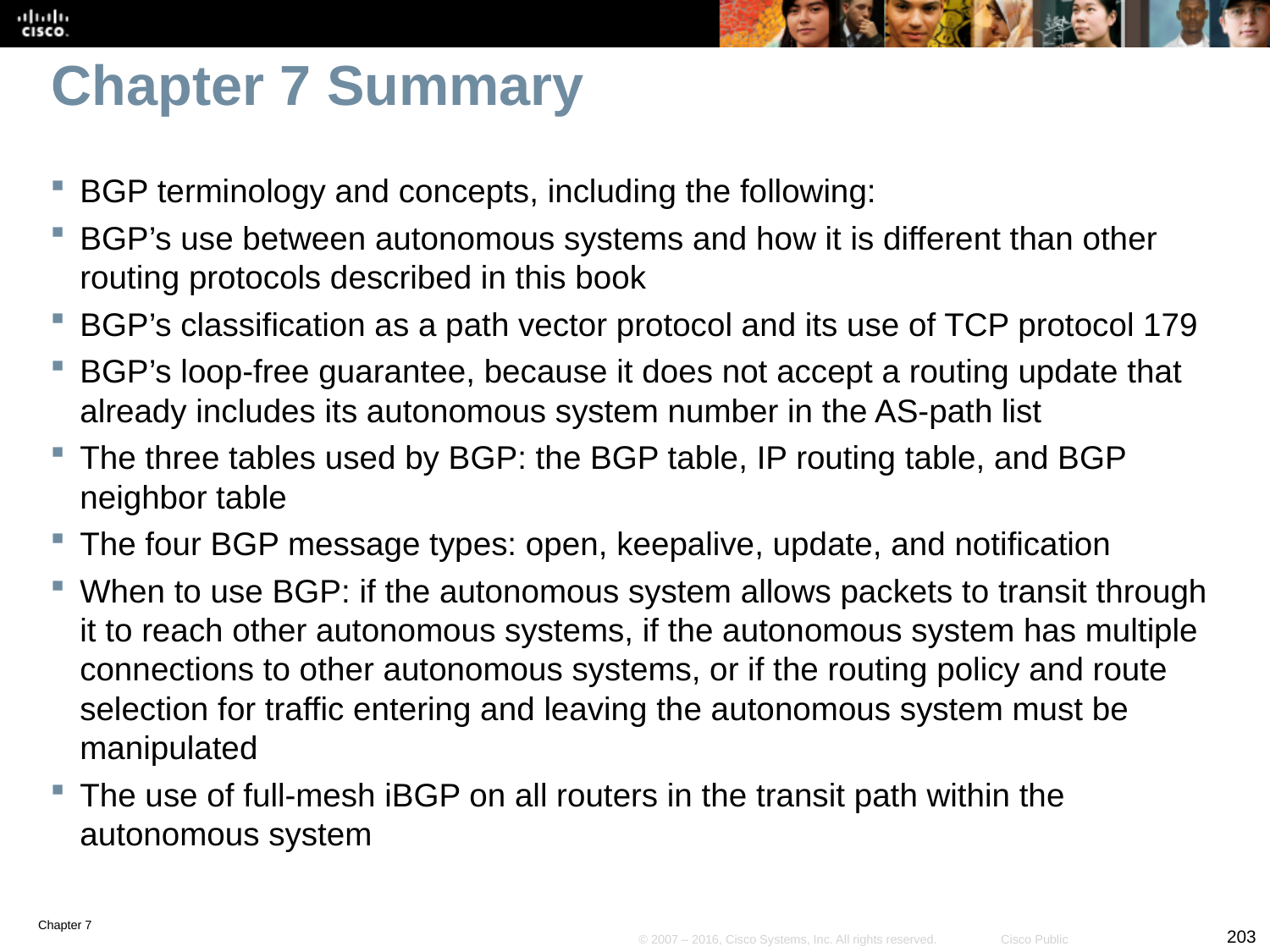

# Chapter 7 Summary
BGP terminology and concepts, including the following:
BGP’s use between autonomous systems and how it is different than other routing protocols described in this book
BGP’s classification as a path vector protocol and its use of TCP protocol 179
BGP’s loop-free guarantee, because it does not accept a routing update that already includes its autonomous system number in the AS-path list
The three tables used by BGP: the BGP table, IP routing table, and BGP neighbor table
The four BGP message types: open, keepalive, update, and notification
When to use BGP: if the autonomous system allows packets to transit through it to reach other autonomous systems, if the autonomous system has multiple connections to other autonomous systems, or if the routing policy and route selection for traffic entering and leaving the autonomous system must be manipulated
The use of full-mesh iBGP on all routers in the transit path within the autonomous system